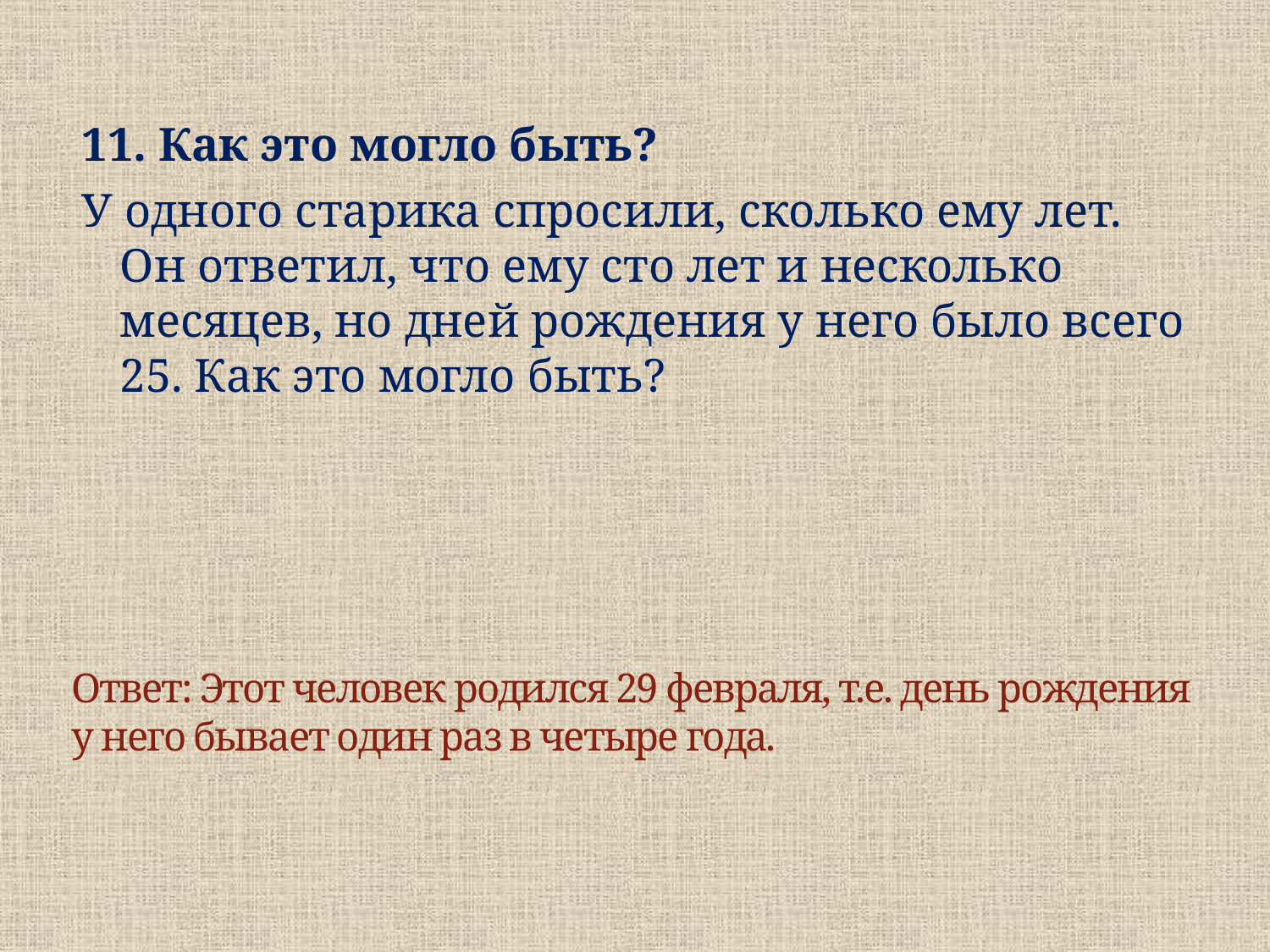

11. Как это могло быть?
У одного старика спросили, сколько ему лет. Он ответил, что ему сто лет и несколько месяцев, но дней рождения у него было всего 25. Как это могло быть?

# Ответ: Этот человек родился 29 февраля, т.е. день рождения у него бывает один раз в четыре года.